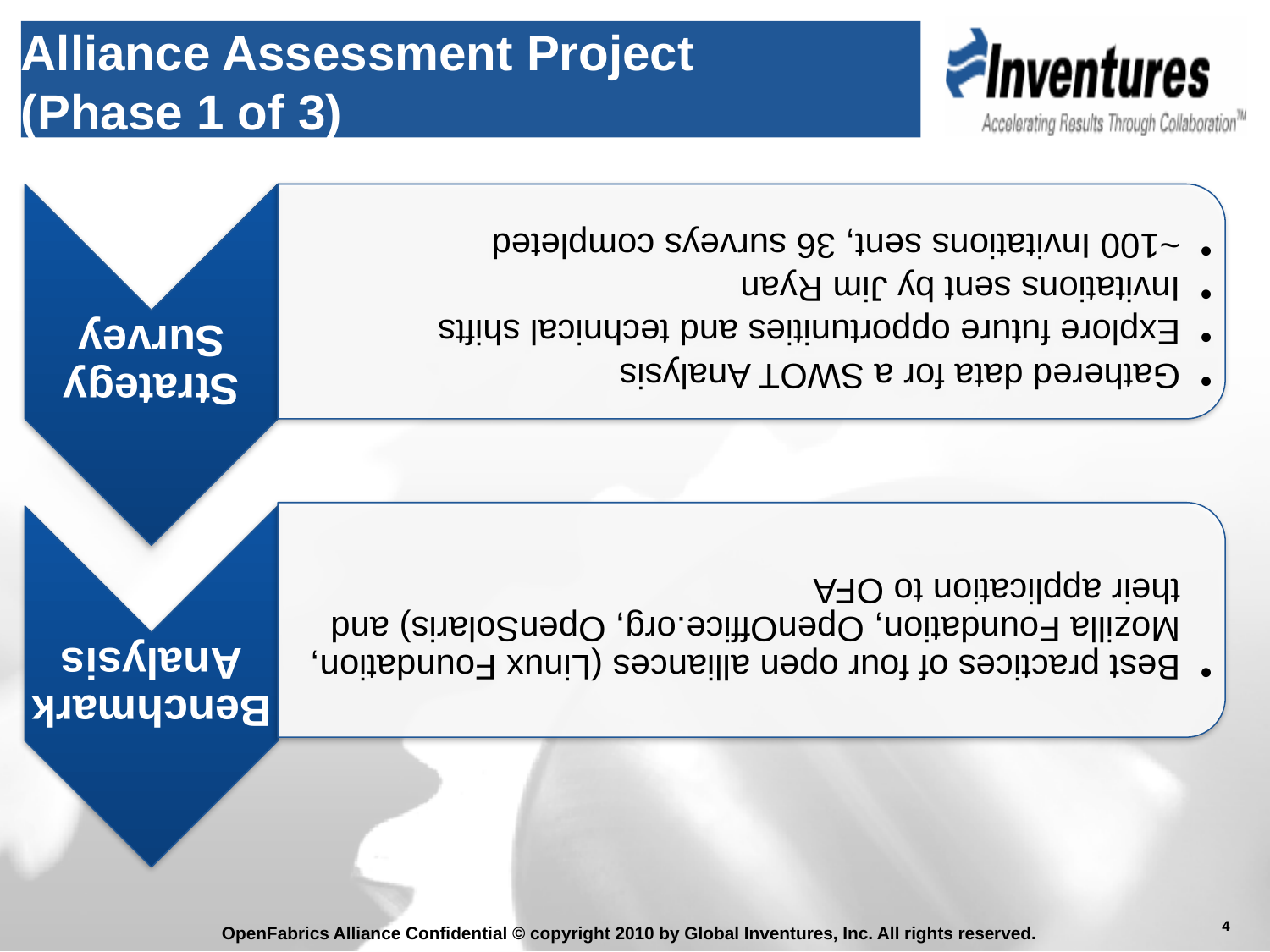

# Alliance Assessment Project (Phase 1 of 3)
Strategy Survey
Gathered data for a SWOT Analysis
Explore future opportunities and technical shifts
Invitations sent by Jim Ryan
~100 Invitations sent, 36 surveys completed
Benchmark Analysis
Best practices of four open alliances (Linux Foundation, Mozilla Foundation, OpenOffice.org, OpenSolaris) and their application to OFA